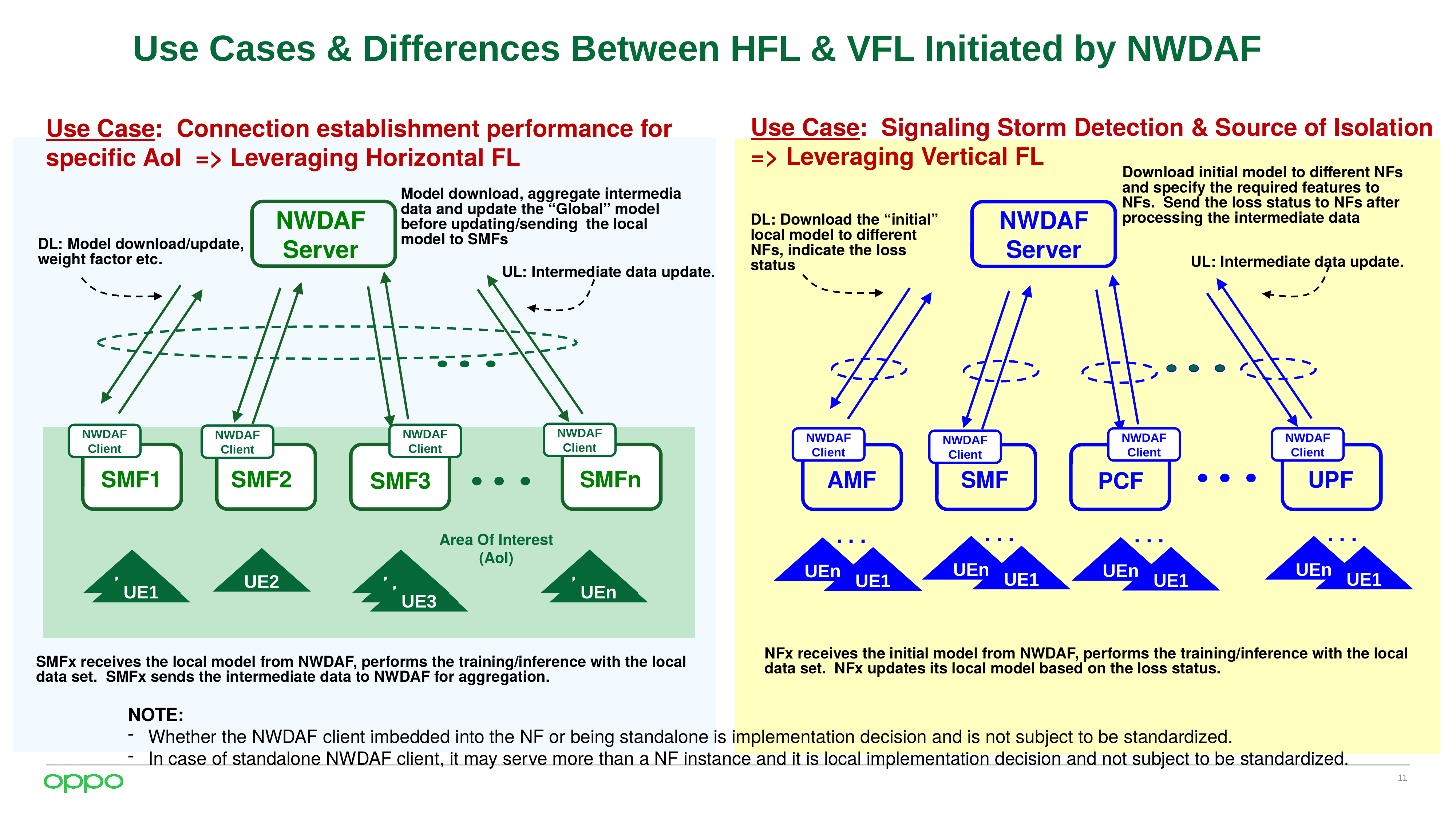

# Use Cases & Differences Between HFL & VFL Initiated by NWDAF
Use Case:  Signaling Storm Detection & Source of Isolation => Leveraging Vertical FL
Use Case:  Connection establishment performance for specific AoI  => Leveraging Horizontal FL

Download initial model to different NFs and specify the required features to NFs.  Send the loss status to NFs after processing the intermediate data
Model download, aggregate intermedia data and update the “Global” model before updating/sending  the local model to SMFs
NWDAF Server

NWDAF Server

DL: Download the “initial” local model to different NFs, indicate the loss status
DL: Model download/update, weight factor etc.
UL: Intermediate data update.
UL: Intermediate data update.

NWDAF Client
NWDAF Client
NWDAF Client
NWDAF Client

NWDAF Client
NWDAF Client
NWDAF Client
NWDAF Client

SMF1
SMF2
SMFn
AMF
SMF
UPF
SMF3
PCF

. . .
. . .
. . .
. . .
UEn
UEn
Area Of Interest (AoI)
UEn
UEn
UE1
UE1
UE1
UE1
UE2
UE1
UE3
UEn
UE1
UE3
UEn
UE3
NFx receives the initial model from NWDAF, performs the training/inference with the local data set.  NFx updates its local model based on the loss status.
SMFx receives the local model from NWDAF, performs the training/inference with the local data set.  SMFx sends the intermediate data to NWDAF for aggregation.
NOTE:
Whether the NWDAF client imbedded into the NF or being standalone is implementation decision and is not subject to be standardized.
In case of standalone NWDAF client, it may serve more than a NF instance and it is local implementation decision and not subject to be standardized.